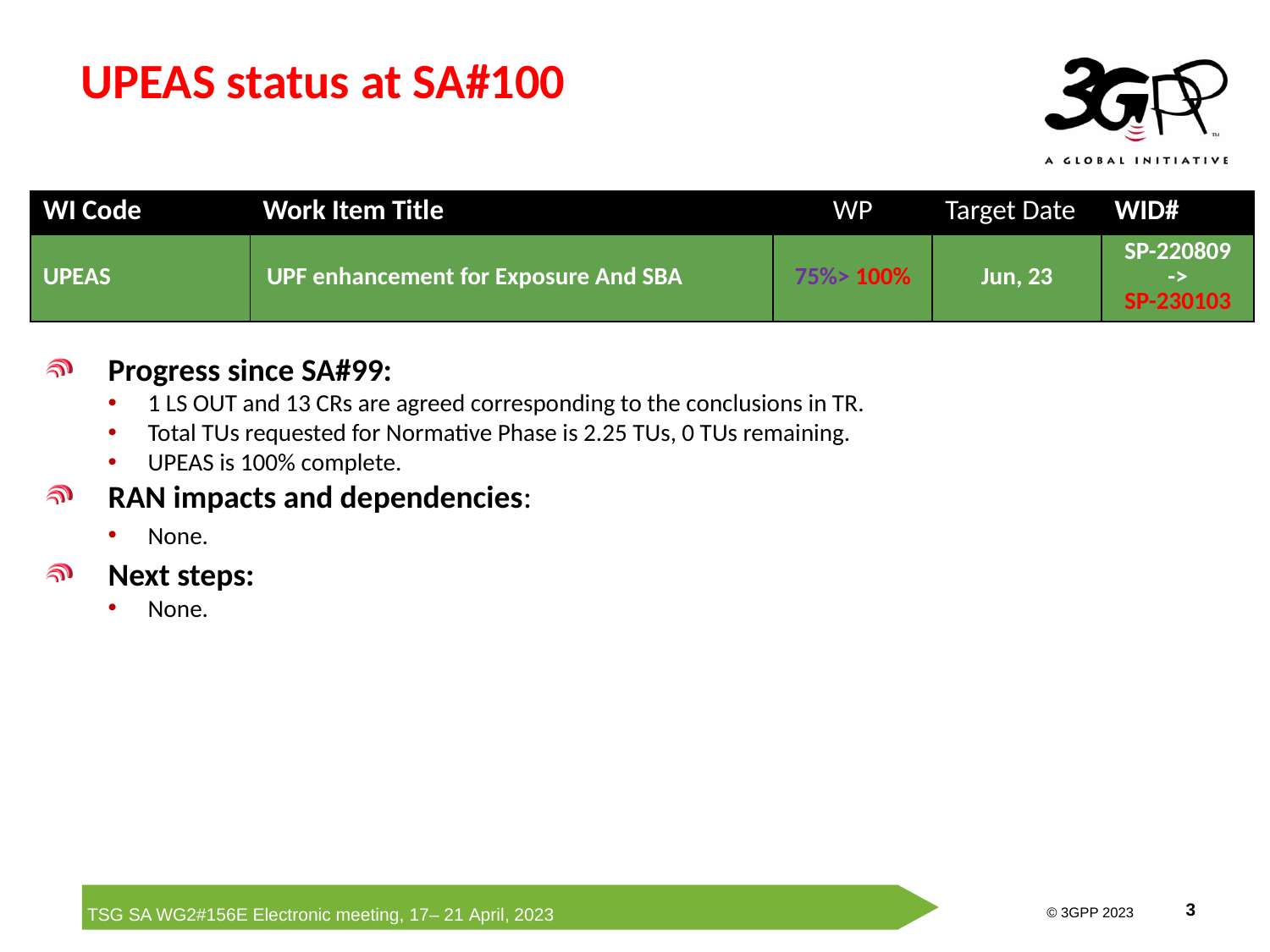

# UPEAS status at SA#100
| WI Code | Work Item Title | WP | Target Date | WID# |
| --- | --- | --- | --- | --- |
| UPEAS | UPF enhancement for Exposure And SBA | 75%> 100% | Jun, 23 | SP-220809 -> SP-230103 |
Progress since SA#99:
1 LS OUT and 13 CRs are agreed corresponding to the conclusions in TR.
Total TUs requested for Normative Phase is 2.25 TUs, 0 TUs remaining.
UPEAS is 100% complete.
RAN impacts and dependencies:
None.
Next steps:
None.